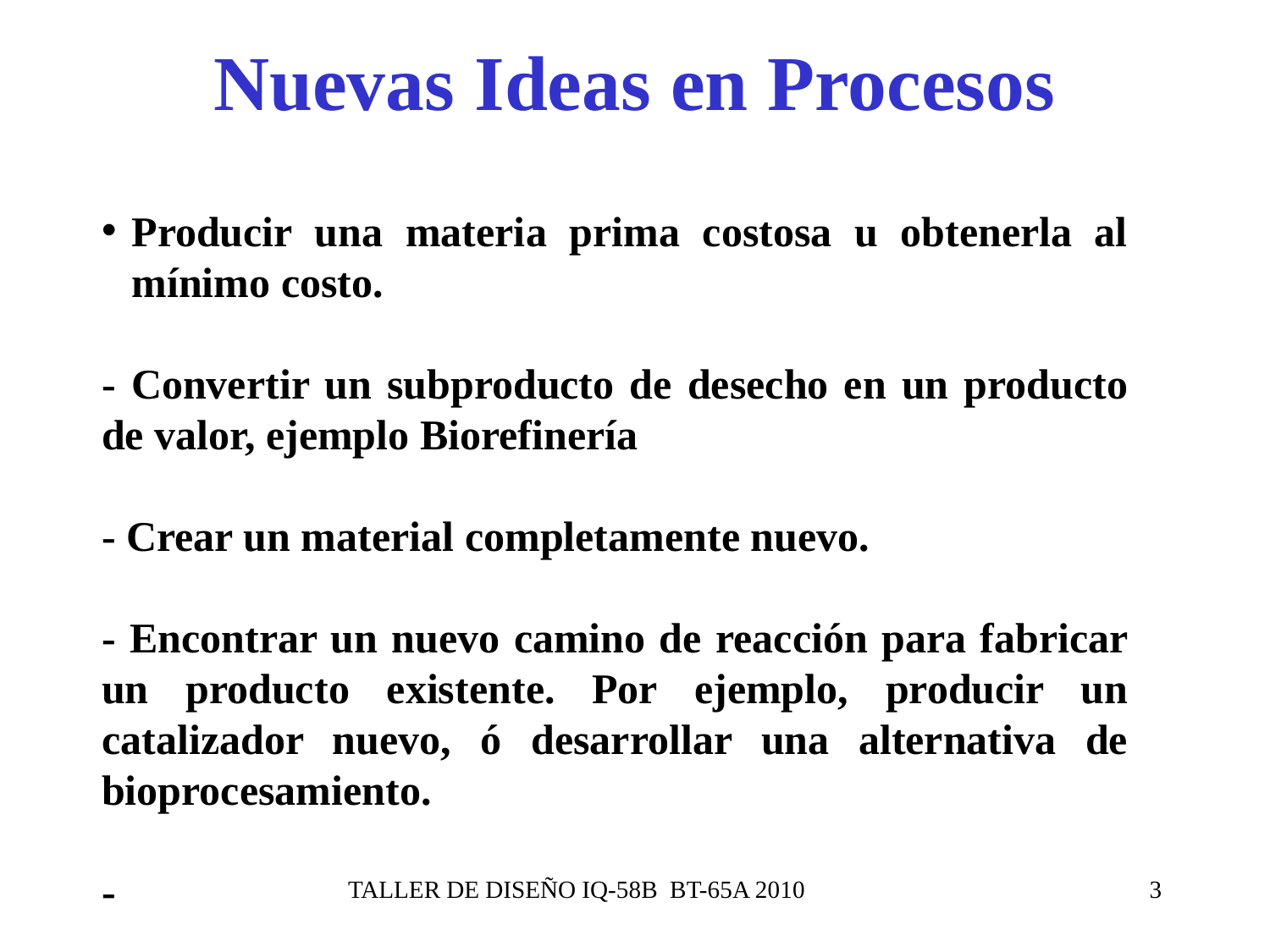

# Nuevas Ideas en Procesos
Producir una materia prima costosa u obtenerla al mínimo costo.
- Convertir un subproducto de desecho en un producto de valor, ejemplo Biorefinería
- Crear un material completamente nuevo.
- Encontrar un nuevo camino de reacción para fabricar un producto existente. Por ejemplo, producir un catalizador nuevo, ó desarrollar una alternativa de bioprocesamiento.
-

TALLER DE DISEÑO IQ-58B  BT-65A 2010
3